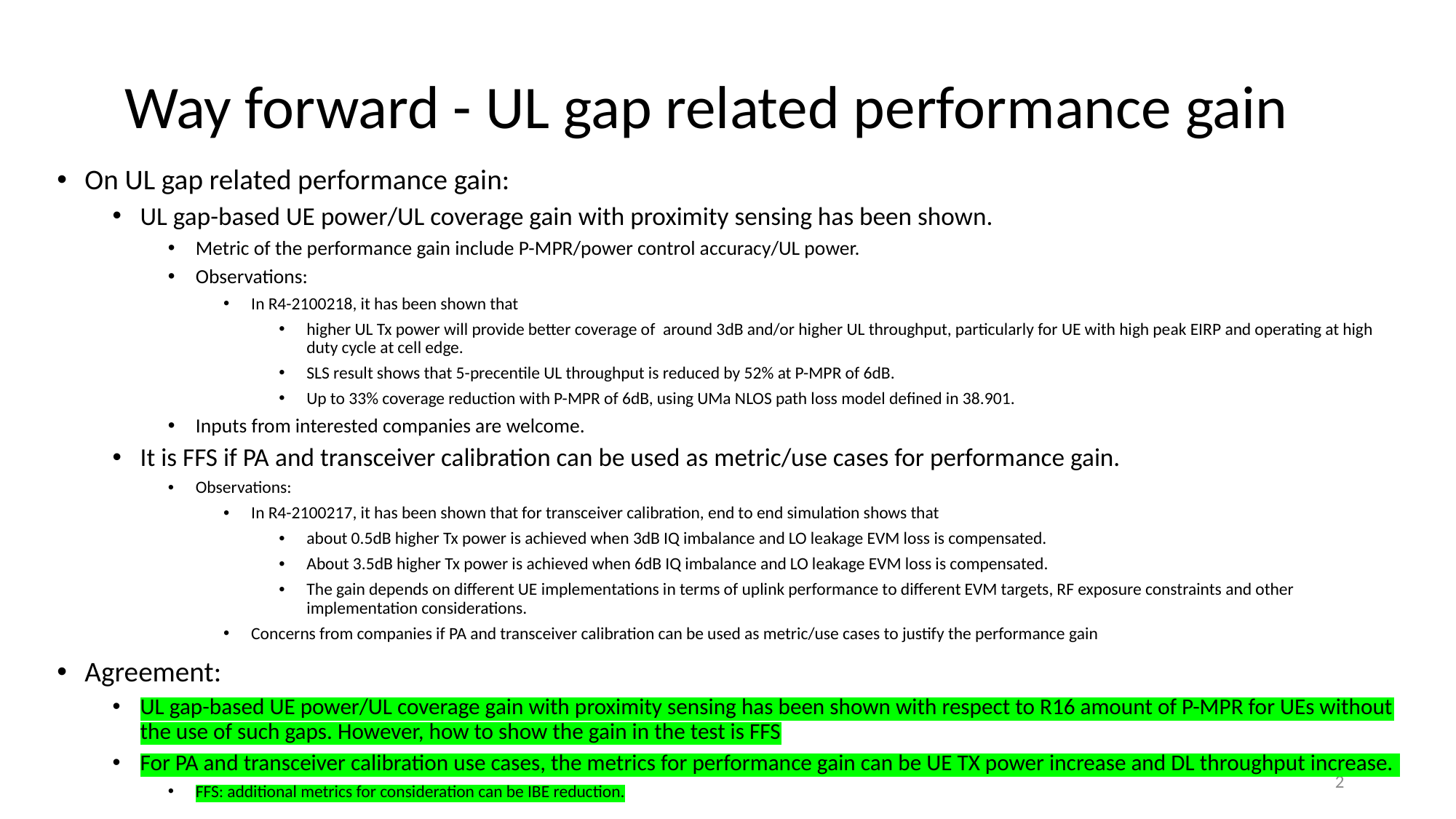

# Way forward - UL gap related performance gain

On UL gap related performance gain:
UL gap-based UE power/UL coverage gain with proximity sensing has been shown.
Metric of the performance gain include P-MPR/power control accuracy/UL power.
Observations:
In R4-2100218, it has been shown that
higher UL Tx power will provide better coverage of  around 3dB and/or higher UL throughput, particularly for UE with high peak EIRP and operating at high duty cycle at cell edge.
SLS result shows that 5-precentile UL throughput is reduced by 52% at P-MPR of 6dB.
Up to 33% coverage reduction with P-MPR of 6dB, using UMa NLOS path loss model defined in 38.901.
Inputs from interested companies are welcome.
It is FFS if PA and transceiver calibration can be used as metric/use cases for performance gain.
Observations:
In R4-2100217, it has been shown that for transceiver calibration, end to end simulation shows that
about 0.5dB higher Tx power is achieved when 3dB IQ imbalance and LO leakage EVM loss is compensated.
About 3.5dB higher Tx power is achieved when 6dB IQ imbalance and LO leakage EVM loss is compensated.
The gain depends on different UE implementations in terms of uplink performance to different EVM targets, RF exposure constraints and other implementation considerations.
Concerns from companies if PA and transceiver calibration can be used as metric/use cases to justify the performance gain
Agreement:
UL gap-based UE power/UL coverage gain with proximity sensing has been shown with respect to R16 amount of P-MPR for UEs without the use of such gaps. However, how to show the gain in the test is FFS
For PA and transceiver calibration use cases, the metrics for performance gain can be UE TX power increase and DL throughput increase.
FFS: additional metrics for consideration can be IBE reduction.

2